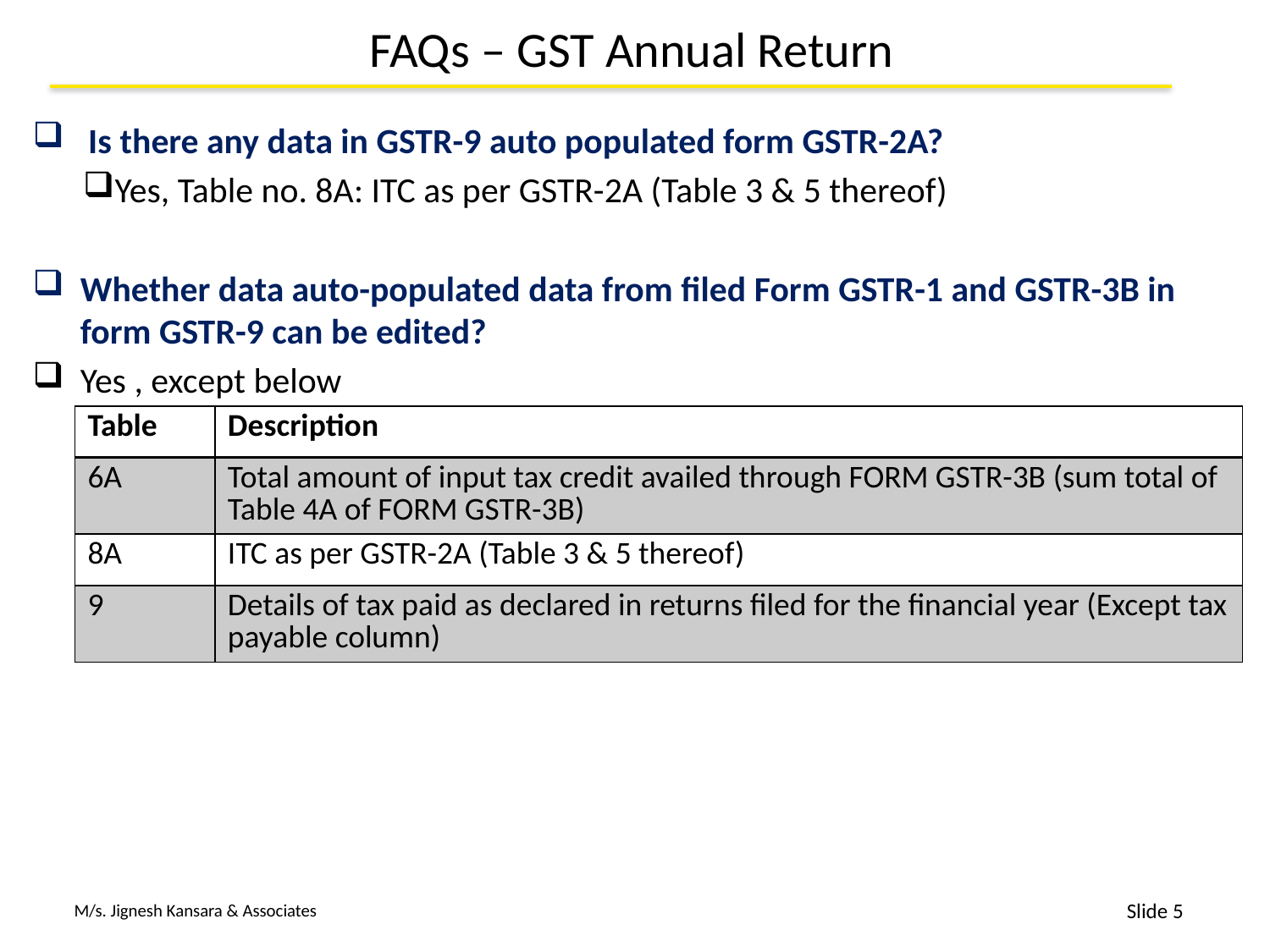

# FAQs – GST Annual Return
Is there any data in GSTR-9 auto populated form GSTR-2A?
Yes, Table no. 8A: ITC as per GSTR-2A (Table 3 & 5 thereof)

Whether data auto-populated data from filed Form GSTR-1 and GSTR-3B in form GSTR-9 can be edited?
Yes , except below
| Table | Description |
| --- | --- |
| 6A | Total amount of input tax credit availed through FORM GSTR-3B (sum total of Table 4A of FORM GSTR-3B) |
| 8A | ITC as per GSTR-2A (Table 3 & 5 thereof) |
| 9 | Details of tax paid as declared in returns filed for the financial year (Except tax payable column) |
5